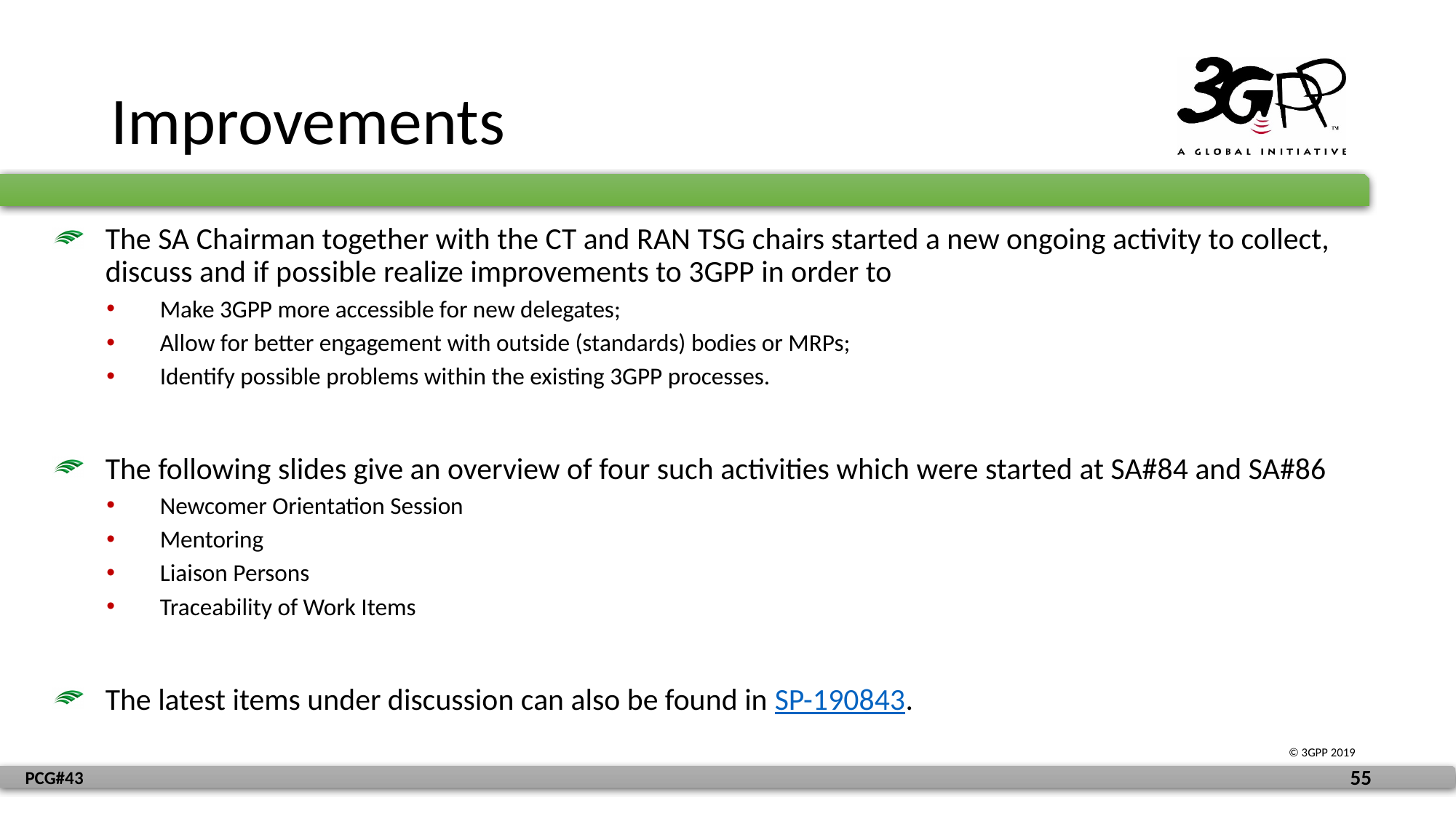

# Improvements
The SA Chairman together with the CT and RAN TSG chairs started a new ongoing activity to collect, discuss and if possible realize improvements to 3GPP in order to
Make 3GPP more accessible for new delegates;
Allow for better engagement with outside (standards) bodies or MRPs;
Identify possible problems within the existing 3GPP processes.

The following slides give an overview of four such activities which were started at SA#84 and SA#86
Newcomer Orientation Session
Mentoring
Liaison Persons
Traceability of Work Items

The latest items under discussion can also be found in SP-190843.